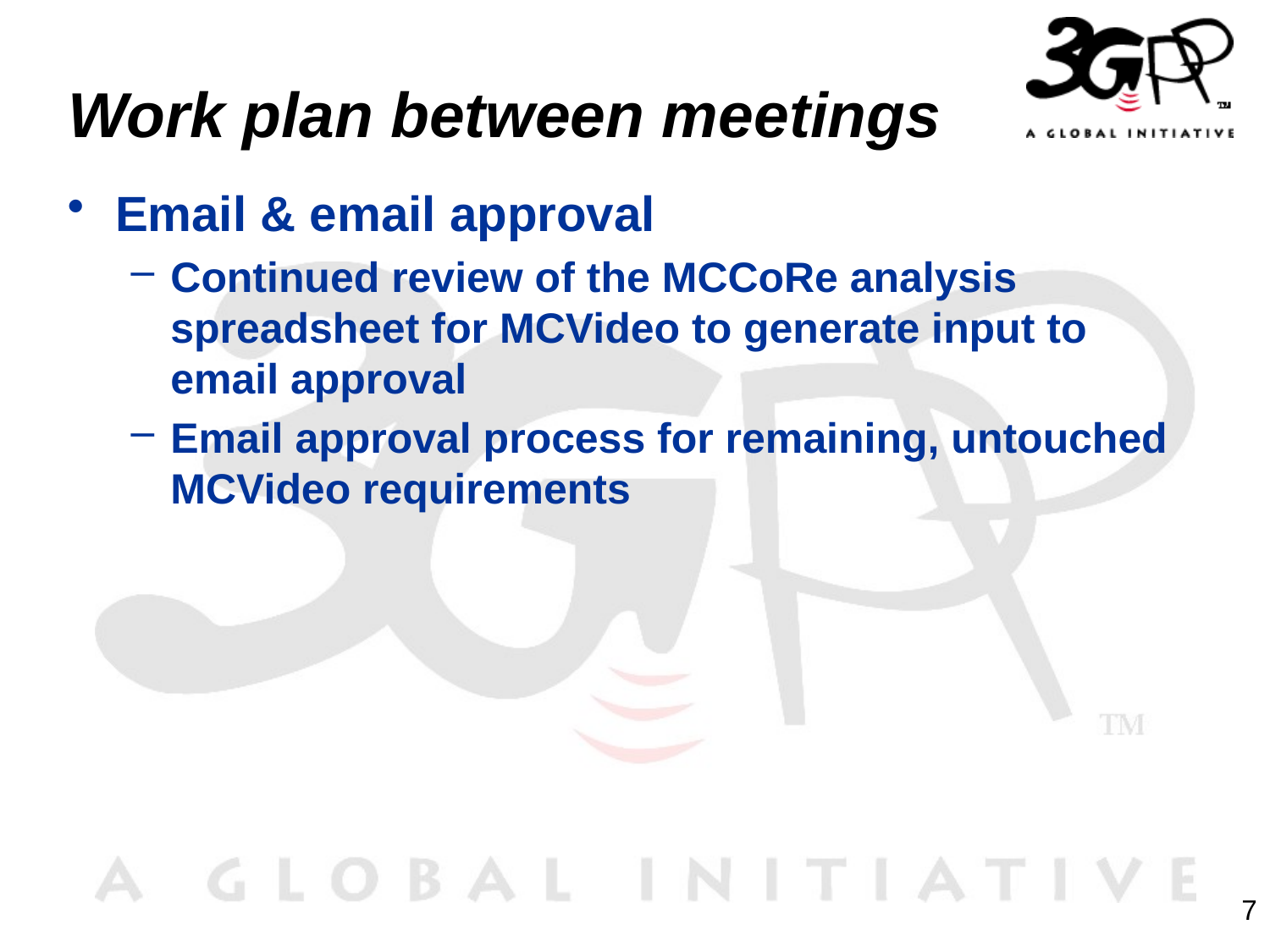

# Work plan between meetings
Email & email approval
Continued review of the MCCoRe analysis spreadsheet for MCVideo to generate input to email approval
Email approval process for remaining, untouched MCVideo requirements
7